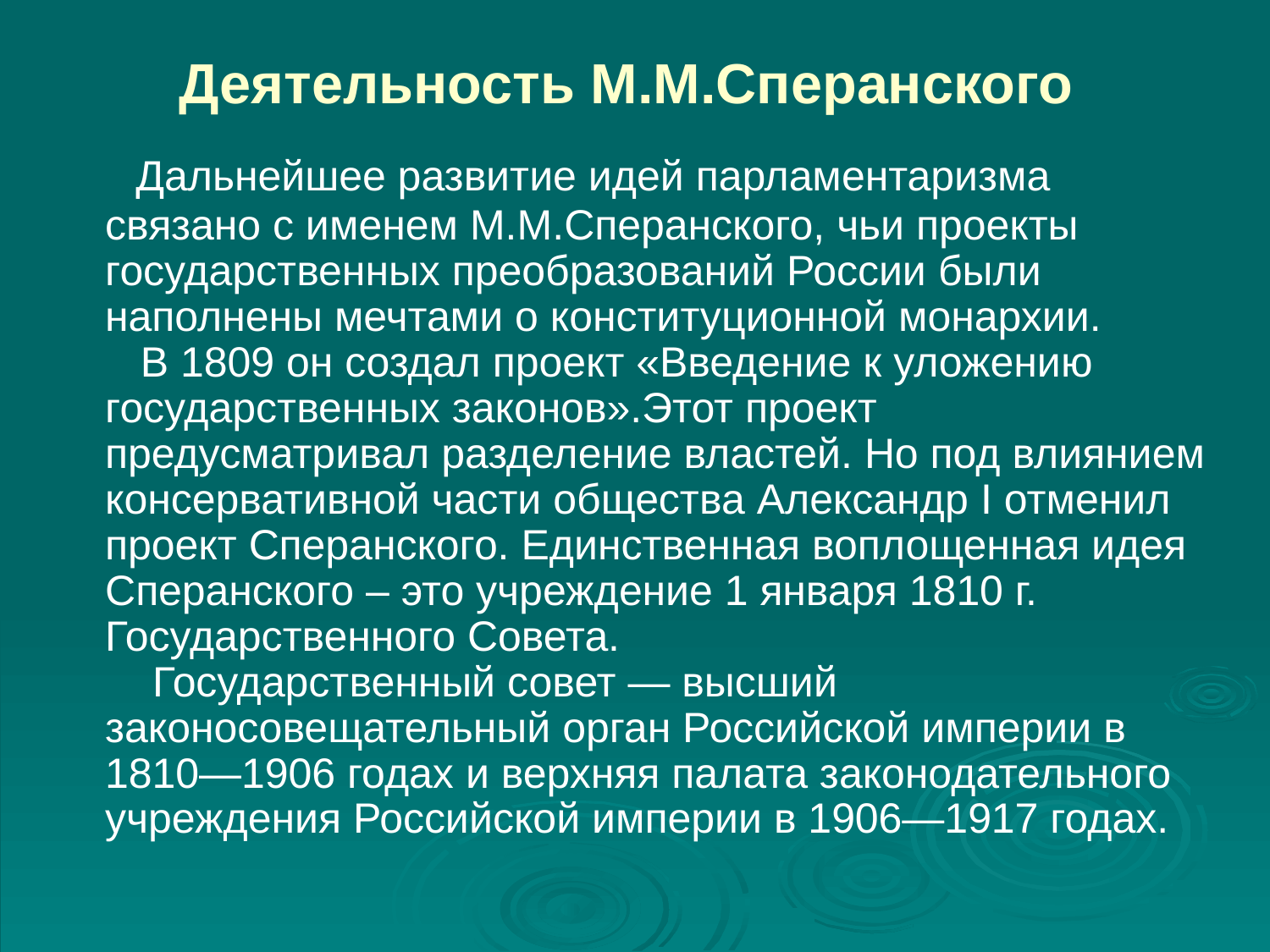

# Деятельность М.М.Сперанского
     Дальнейшее развитие идей парламентаризма связано с именем М.М.Сперанского, чьи проекты государственных преобразований России были наполнены мечтами о конституционной монархии.
   В 1809 он создал проект «Введение к уложению государственных законов».Этот проект предусматривал разделение властей. Но под влиянием консервативной части общества Александр I отменил проект Сперанского. Единственная воплощенная идея Сперанского – это учреждение 1 января 1810 г. Государственного Совета.
    Государственный совет — высший законосовещательный орган Российской империи в 1810—1906 годах и верхняя палата законодательного учреждения Российской империи в 1906—1917 годах.